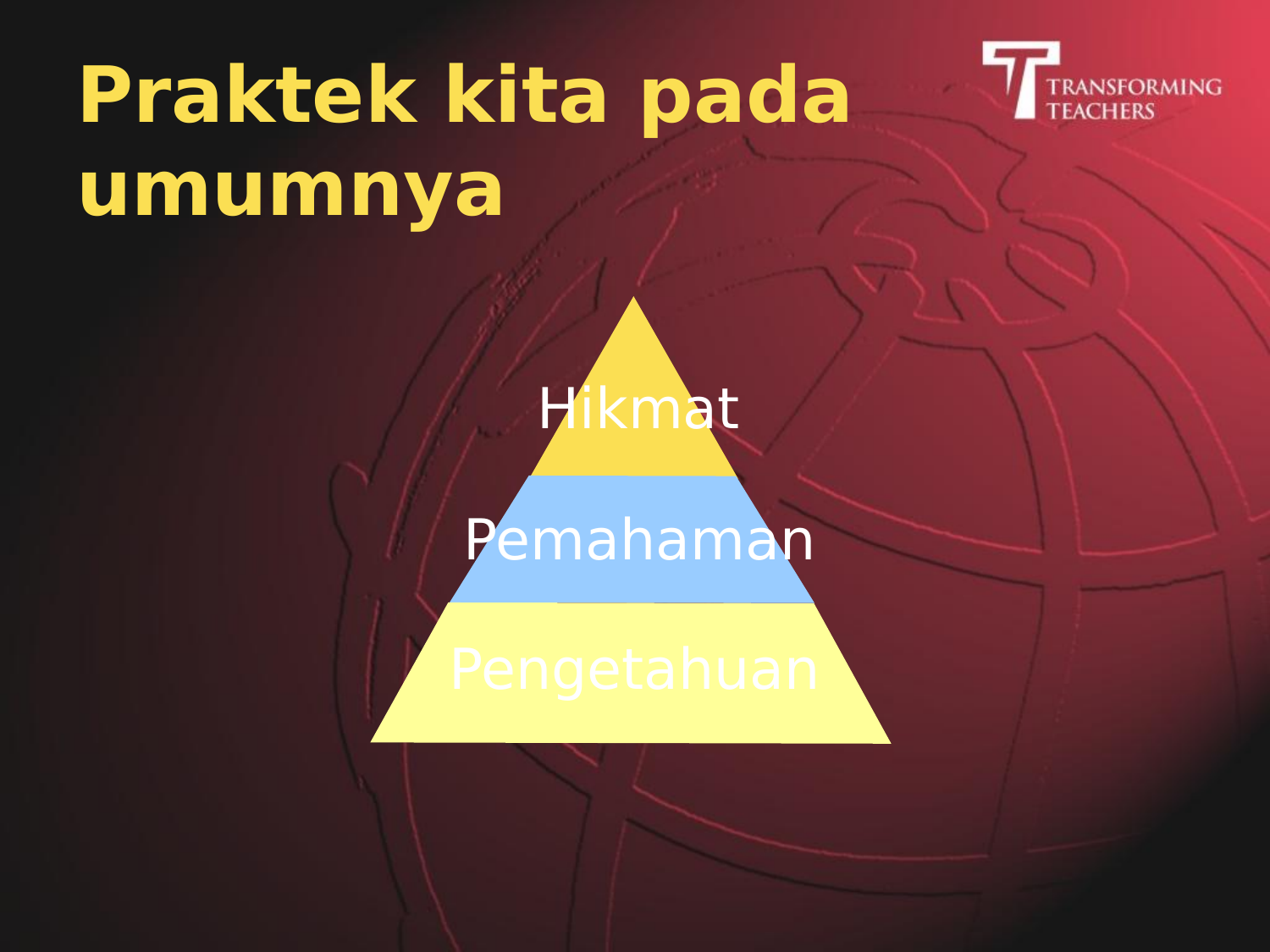

# Praktek kita pada umumnya

Hikmat

Pemahaman

Pengetahuan